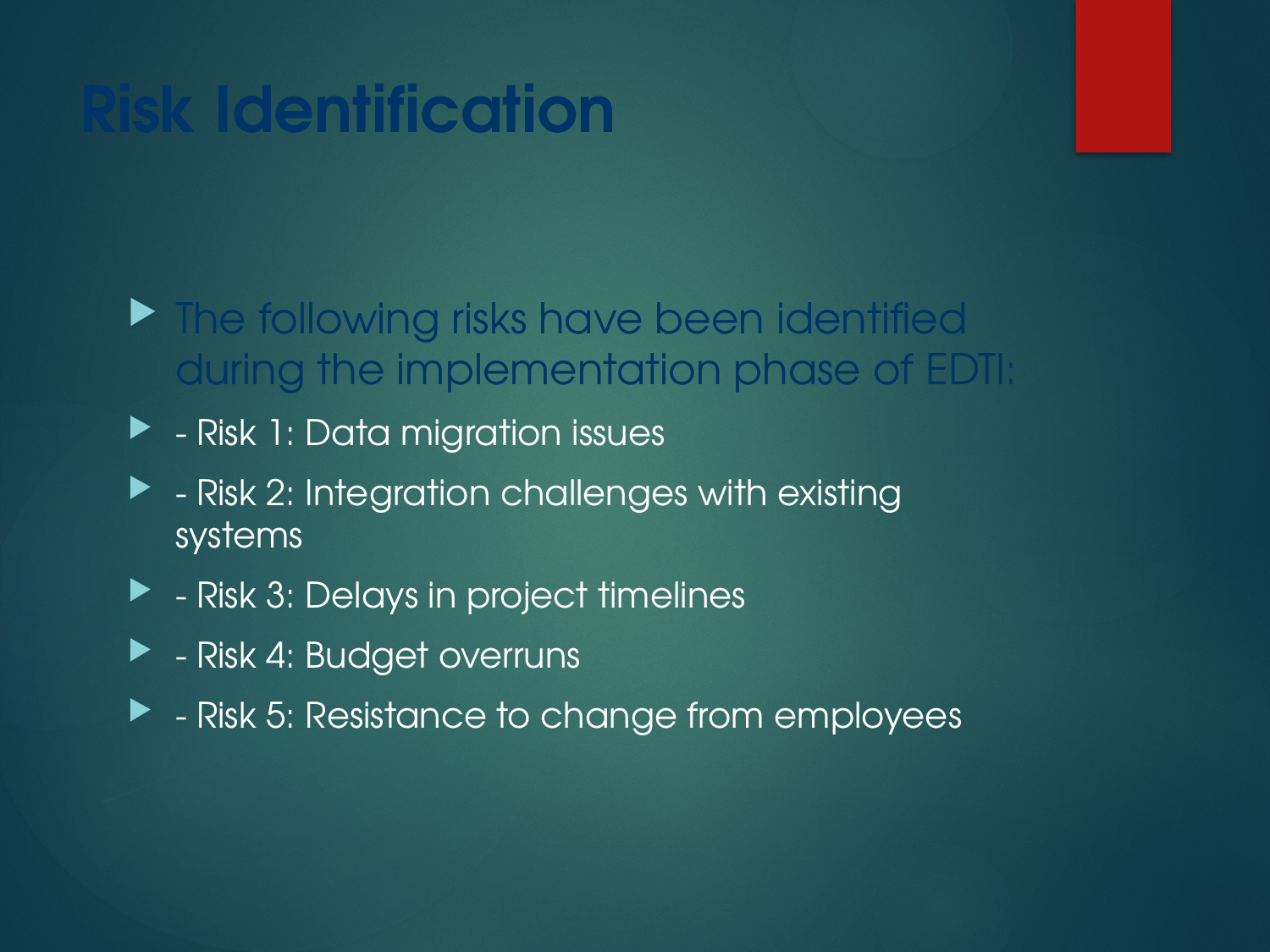

# Risk Identification
The following risks have been identified during the implementation phase of EDTI:
- Risk 1: Data migration issues
- Risk 2: Integration challenges with existing systems
- Risk 3: Delays in project timelines
- Risk 4: Budget overruns
- Risk 5: Resistance to change from employees